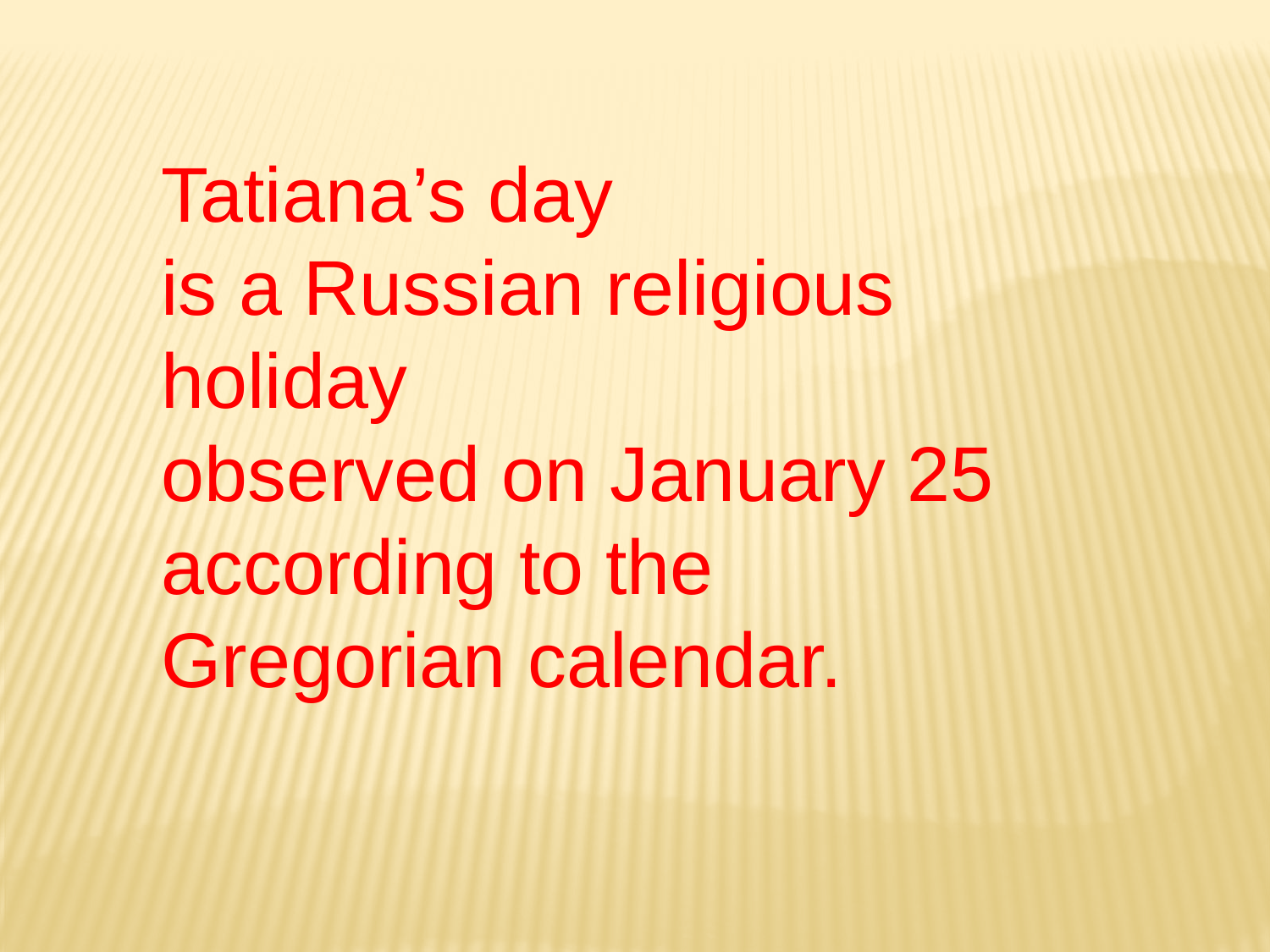

Tatiana’s day
is a Russian religious
holiday
observed on January 25
according to the Gregorian calendar.